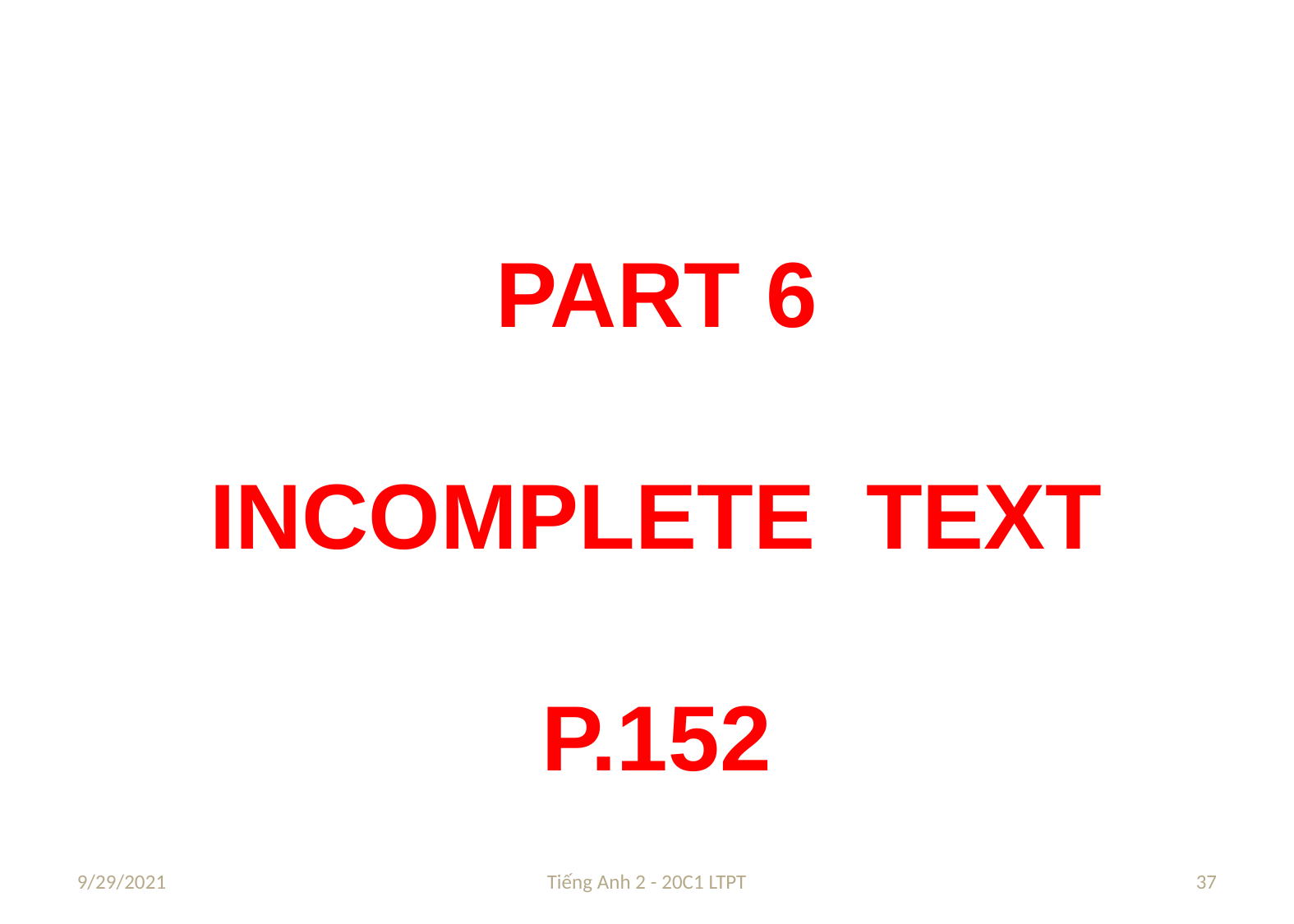

# PART 6 INCOMPLETE  TEXT P.152
9/29/2021
Tiếng Anh 2 - 20C1 LTPT
37